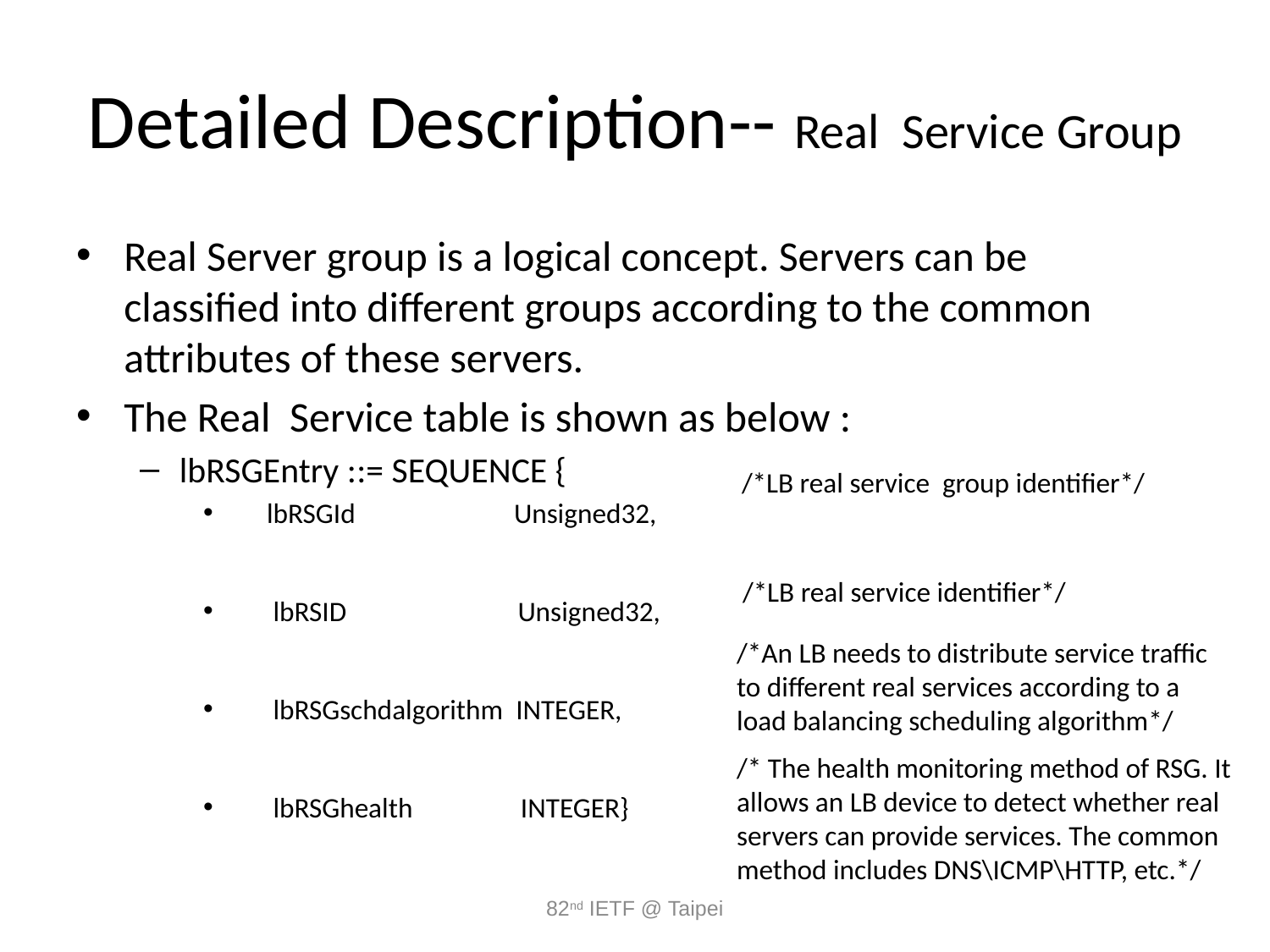

# Detailed Description-- Real  Service Group
Real Server group is a logical concept. Servers can be classified into different groups according to the common attributes of these servers.
The Real  Service table is shown as below :
lbRSGEntry ::= SEQUENCE {
     lbRSGId                         Unsigned32,

      lbRSID                           Unsigned32,

      lbRSGschdalgorithm  INTEGER,

      lbRSGhealth                 INTEGER}
/*LB real service  group identifier*/
/*LB real service identifier*/
/*An LB needs to distribute service traffic to different real services according to a load balancing scheduling algorithm*/
/* The health monitoring method of RSG. It allows an LB device to detect whether real servers can provide services. The common method includes DNS\ICMP\HTTP, etc.*/
82nd IETF @ Taipei